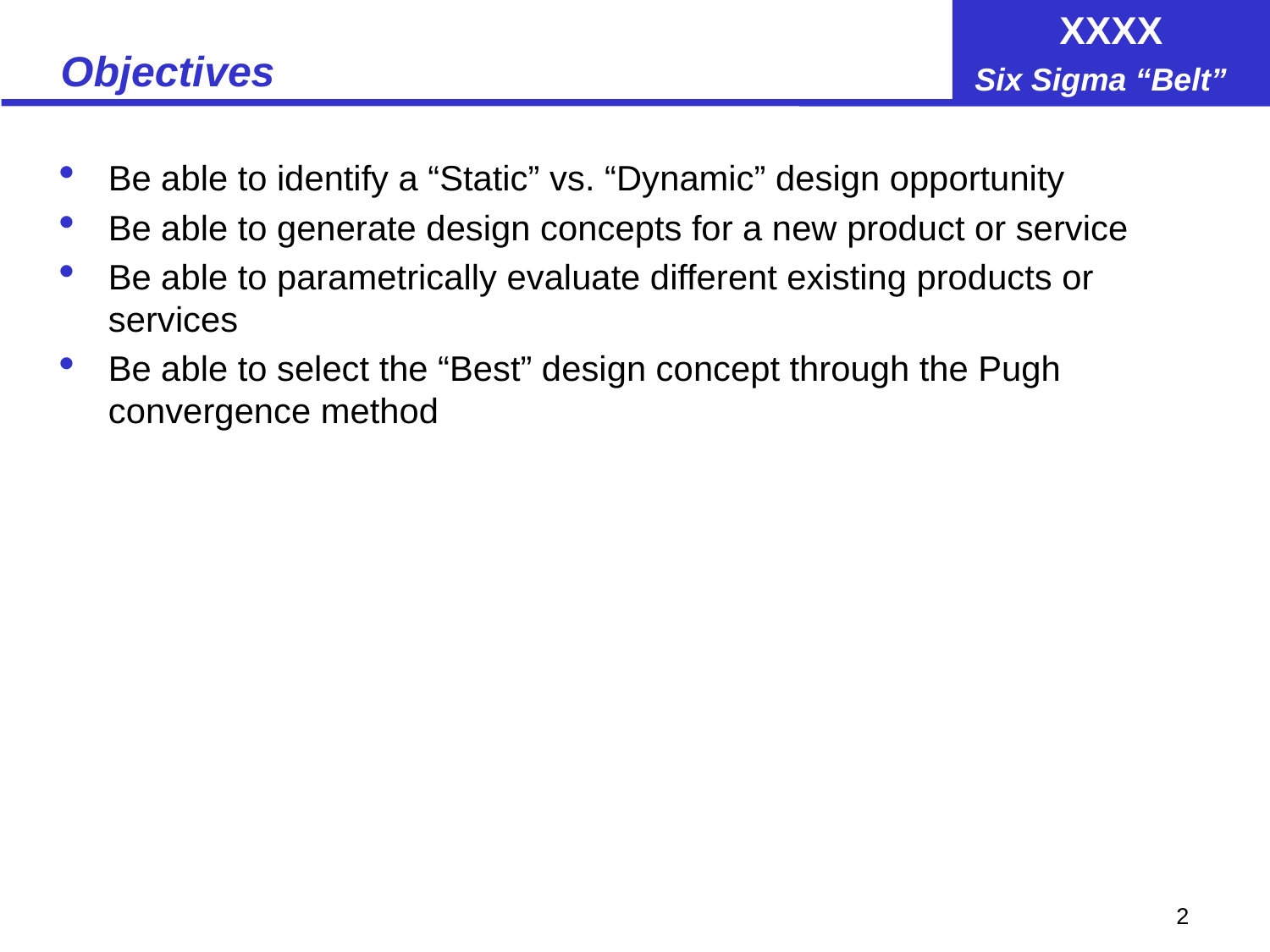

# Objectives
Be able to identify a “Static” vs. “Dynamic” design opportunity
Be able to generate design concepts for a new product or service
Be able to parametrically evaluate different existing products or services
Be able to select the “Best” design concept through the Pugh convergence method